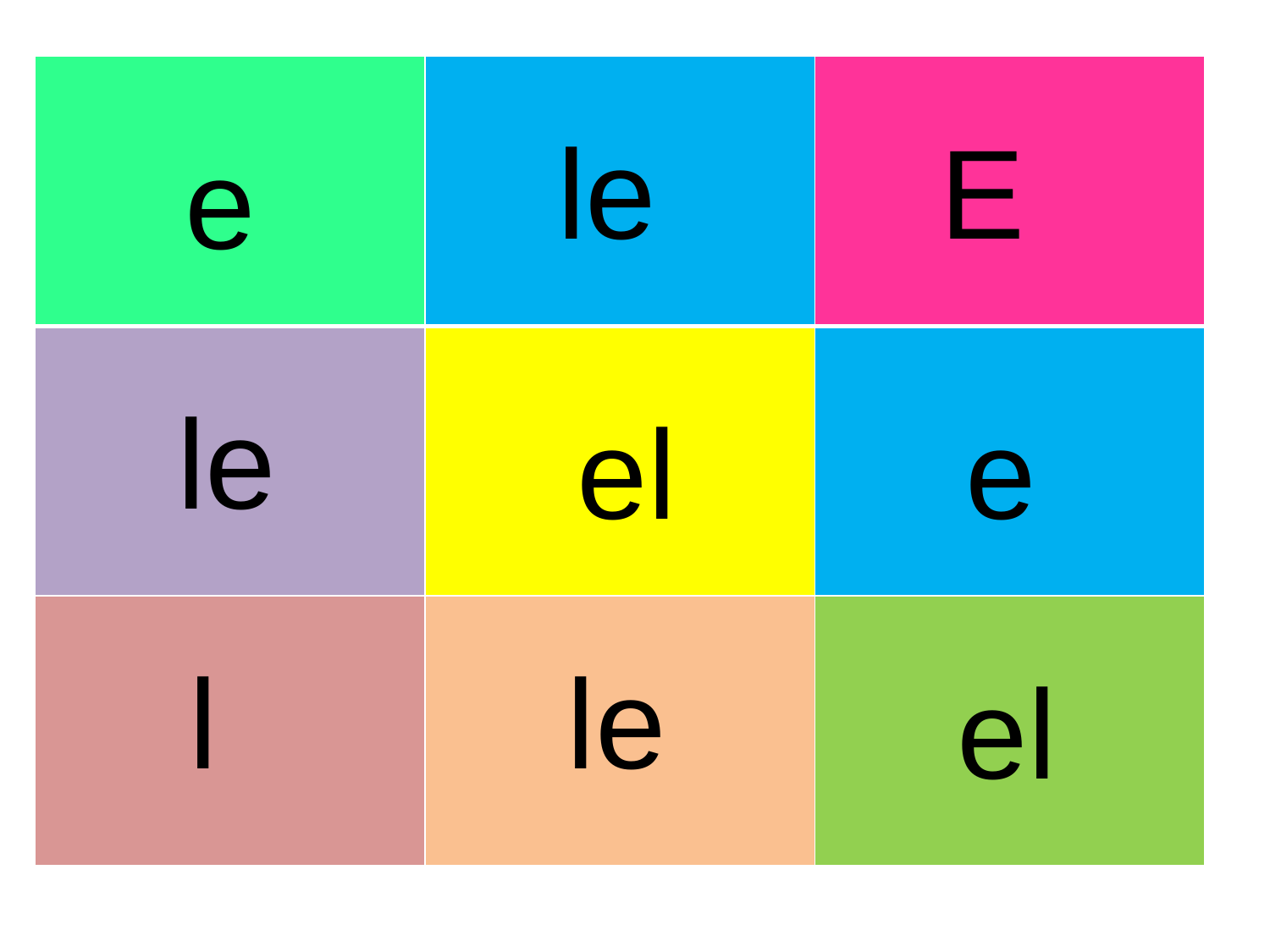

|  |  |  |
| --- | --- | --- |
|  |  |  |
|  |  |  |
le
E
e

le
el
e
l
le
el